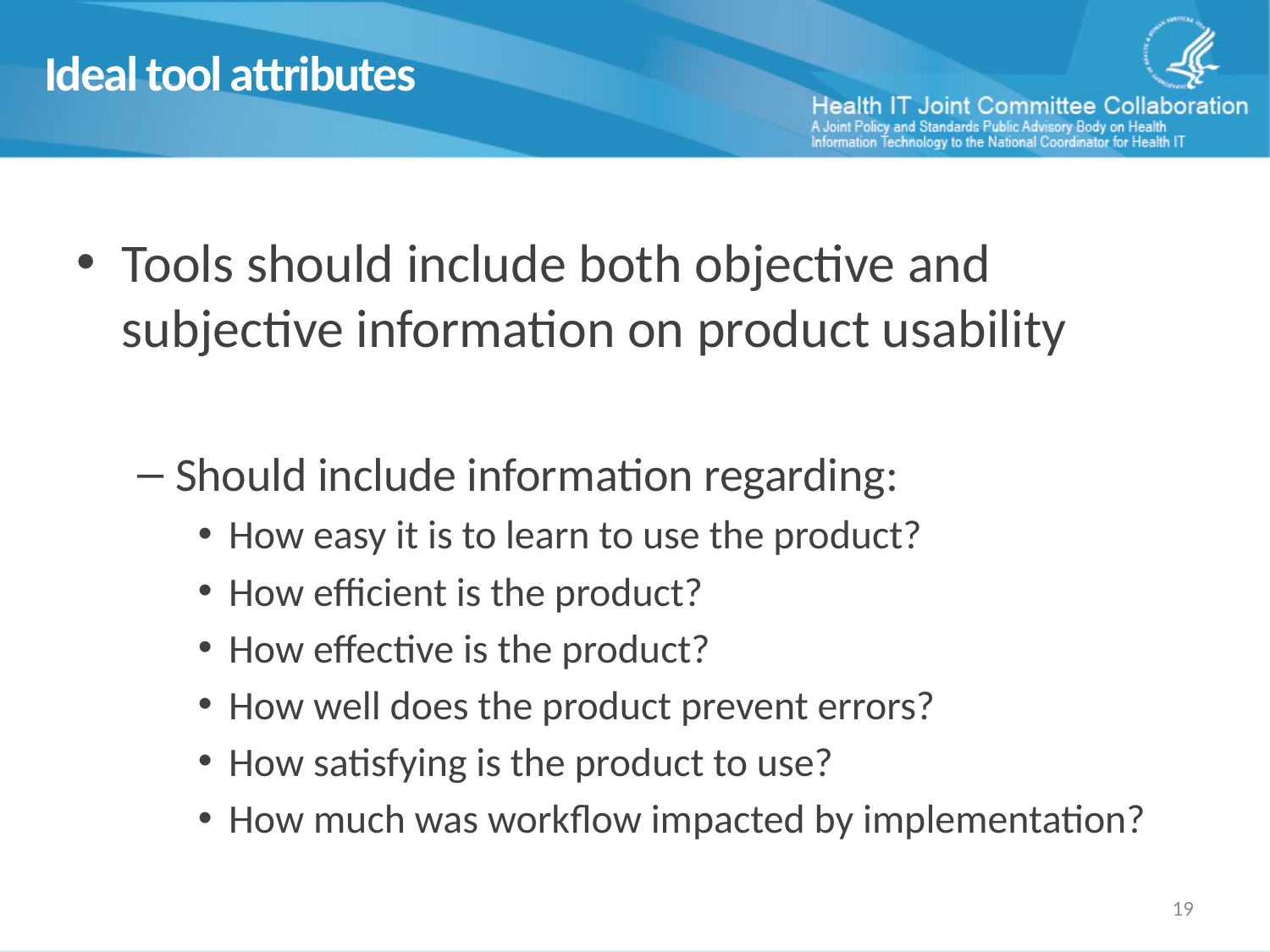

# Ideal tool attributes
Tools should include both objective and subjective information on product usability

Should include information regarding:
How easy it is to learn to use the product?
How efficient is the product?
How effective is the product?
How well does the product prevent errors?
How satisfying is the product to use?
How much was workflow impacted by implementation?
19